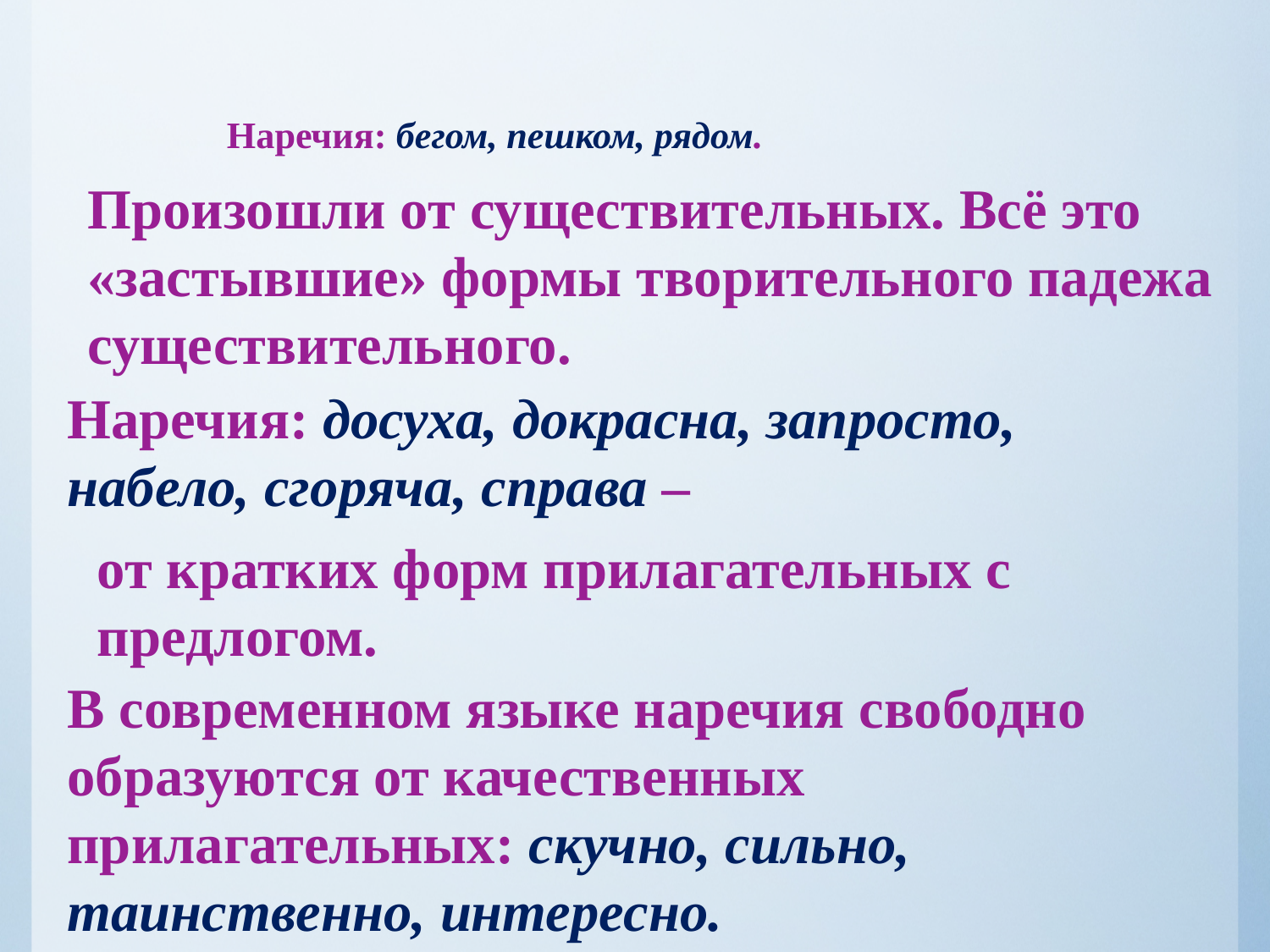

# Наречия: бегом, пешком, рядом.
Произошли от существительных. Всё это «застывшие» формы творительного падежа существительного.
Наречия: досуха, докрасна, запросто, набело, сгоряча, справа –
от кратких форм прилагательных с предлогом.
В современном языке наречия свободно образуются от качественных прилагательных: скучно, сильно, таинственно, интересно.